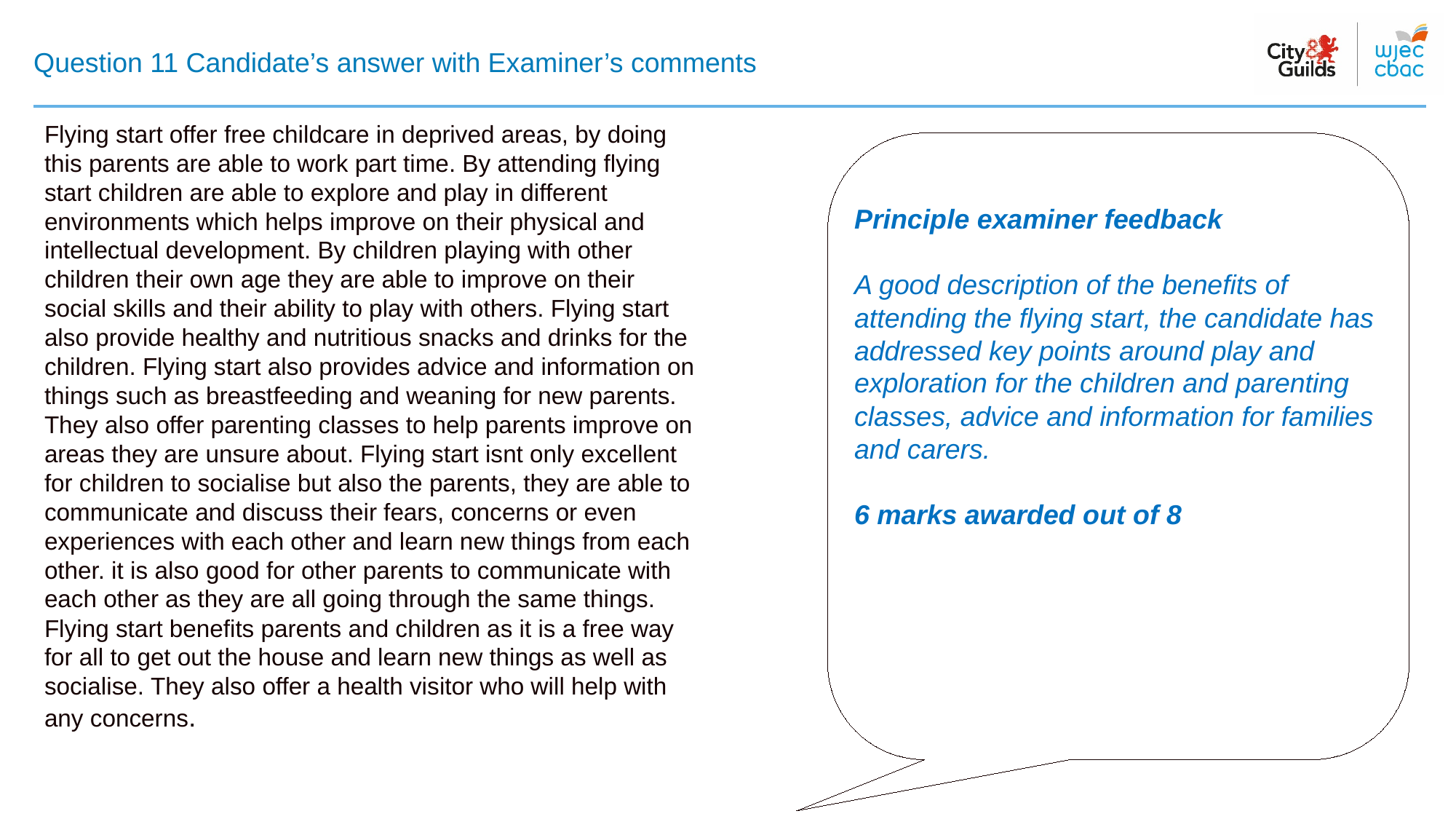

# Question 11 Candidate’s answer with Examiner’s comments
Flying start offer free childcare in deprived areas, by doing this parents are able to work part time. By attending flying start children are able to explore and play in different environments which helps improve on their physical and intellectual development. By children playing with other children their own age they are able to improve on their social skills and their ability to play with others. Flying start also provide healthy and nutritious snacks and drinks for the children. Flying start also provides advice and information on things such as breastfeeding and weaning for new parents. They also offer parenting classes to help parents improve on areas they are unsure about. Flying start isnt only excellent for children to socialise but also the parents, they are able to communicate and discuss their fears, concerns or even experiences with each other and learn new things from each other. it is also good for other parents to communicate with each other as they are all going through the same things. Flying start benefits parents and children as it is a free way for all to get out the house and learn new things as well as socialise. They also offer a health visitor who will help with any concerns.

Principle examiner feedback​
​
A good description of the benefits of attending the flying start, the candidate has addressed key points around play and exploration for the children and parenting classes, advice and information for families and carers.

6 marks awarded out of 8